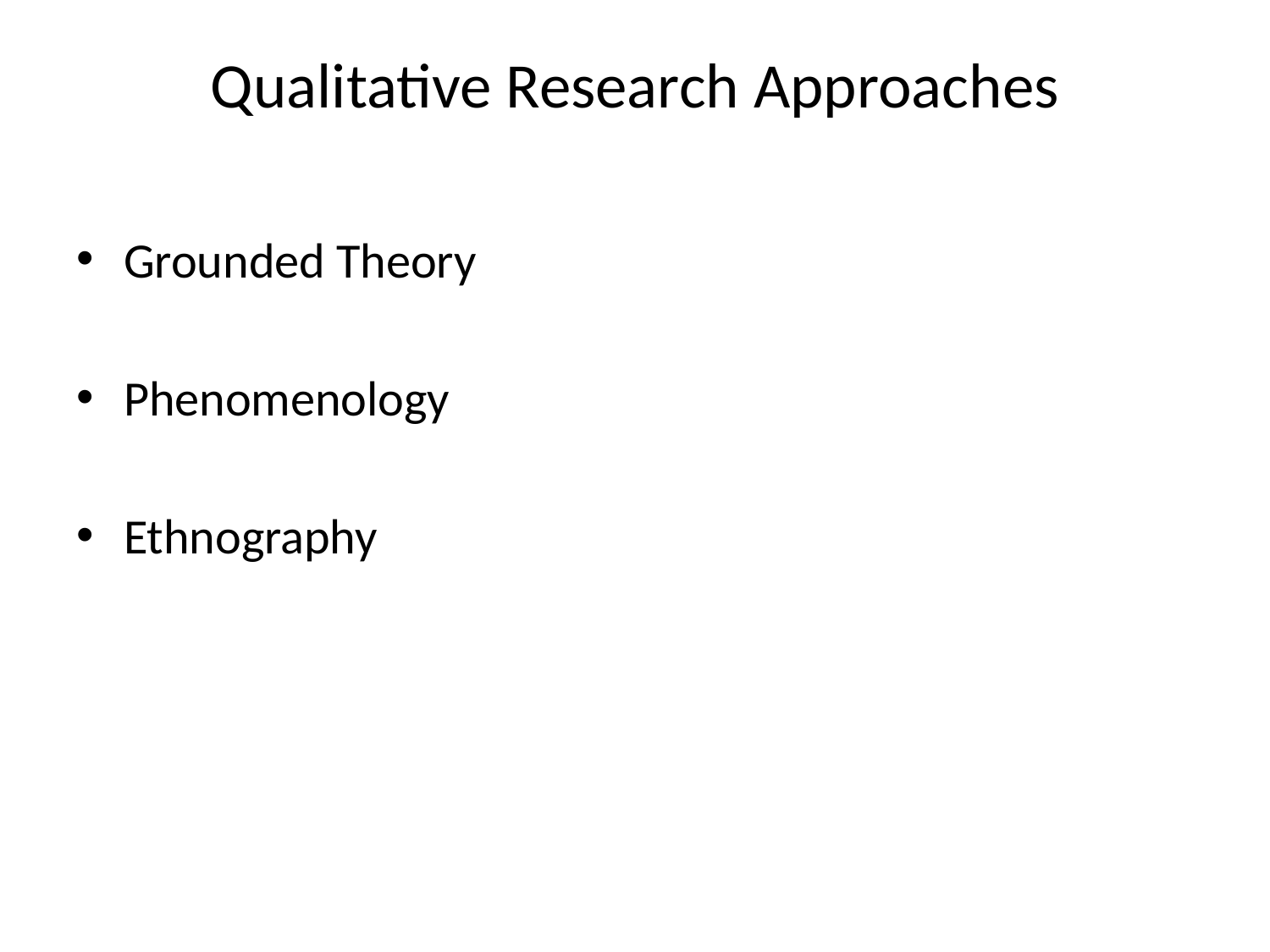

# Qualitative Research Approaches
Grounded Theory

Phenomenology

Ethnography